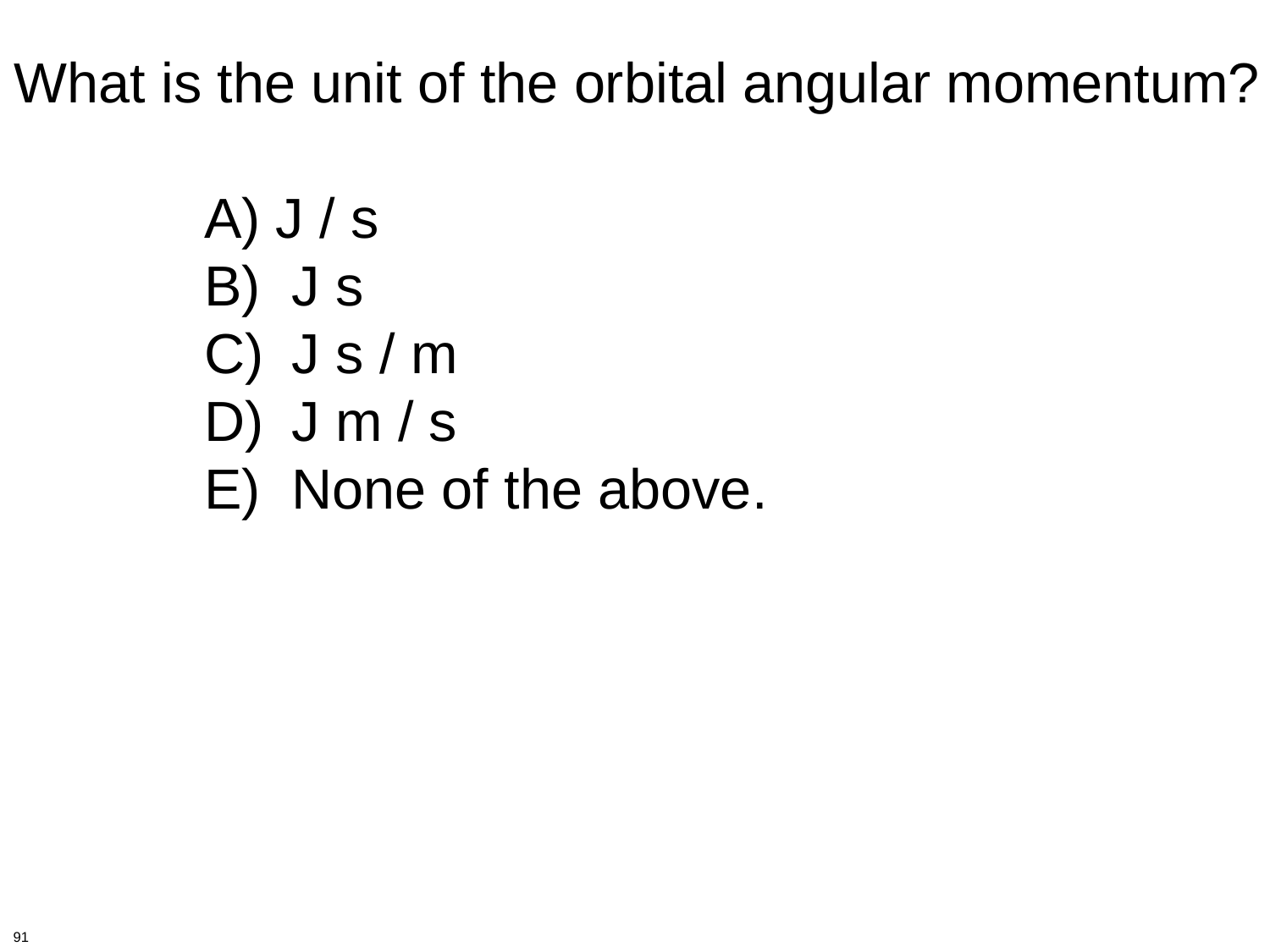

What is the unit of the orbital angular momentum?

J / s
 J s
 J s / m
 J m / s
 None of the above.

91